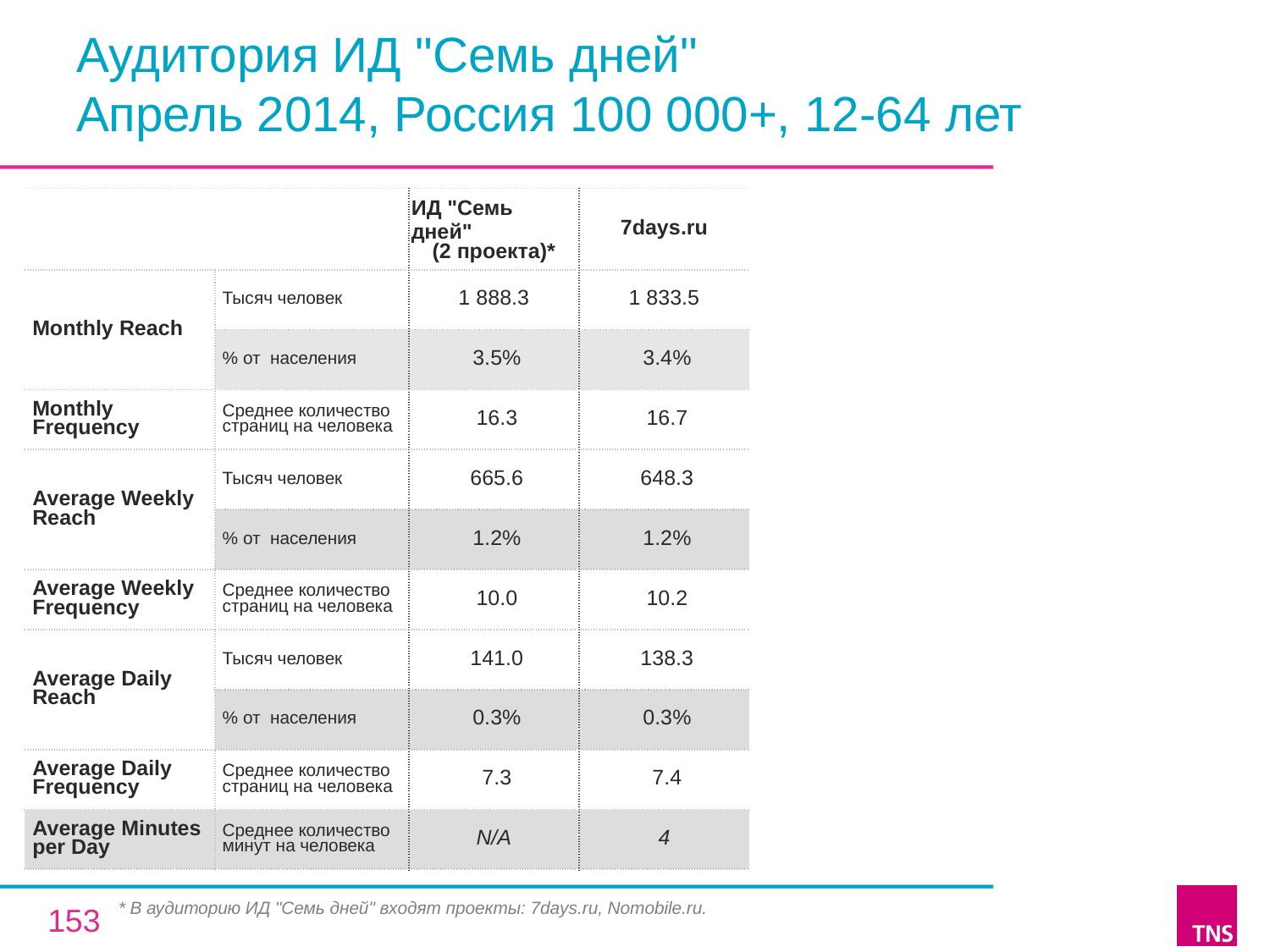

# Аудитория ИД "Семь дней" Апрель 2014, Россия 100 000+, 12-64 лет
|  |  | ИД "Семь дней" (2 проекта)\* | 7days.ru |
| --- | --- | --- | --- |
| Monthly Reach | Тысяч человек | 1 888.3 | 1 833.5 |
|  | % от населения | 3.5% | 3.4% |
| Monthly Frequency | Среднее количество страниц на человека | 16.3 | 16.7 |
| Average Weekly Reach | Тысяч человек | 665.6 | 648.3 |
|  | % от населения | 1.2% | 1.2% |
| Average Weekly Frequency | Среднее количество страниц на человека | 10.0 | 10.2 |
| Average Daily Reach | Тысяч человек | 141.0 | 138.3 |
|  | % от населения | 0.3% | 0.3% |
| Average Daily Frequency | Среднее количество страниц на человека | 7.3 | 7.4 |
| Average Minutes per Day | Среднее количество минут на человека | N/A | 4 |
* В аудиторию ИД "Семь дней" входят проекты: 7days.ru, Nomobile.ru.
153